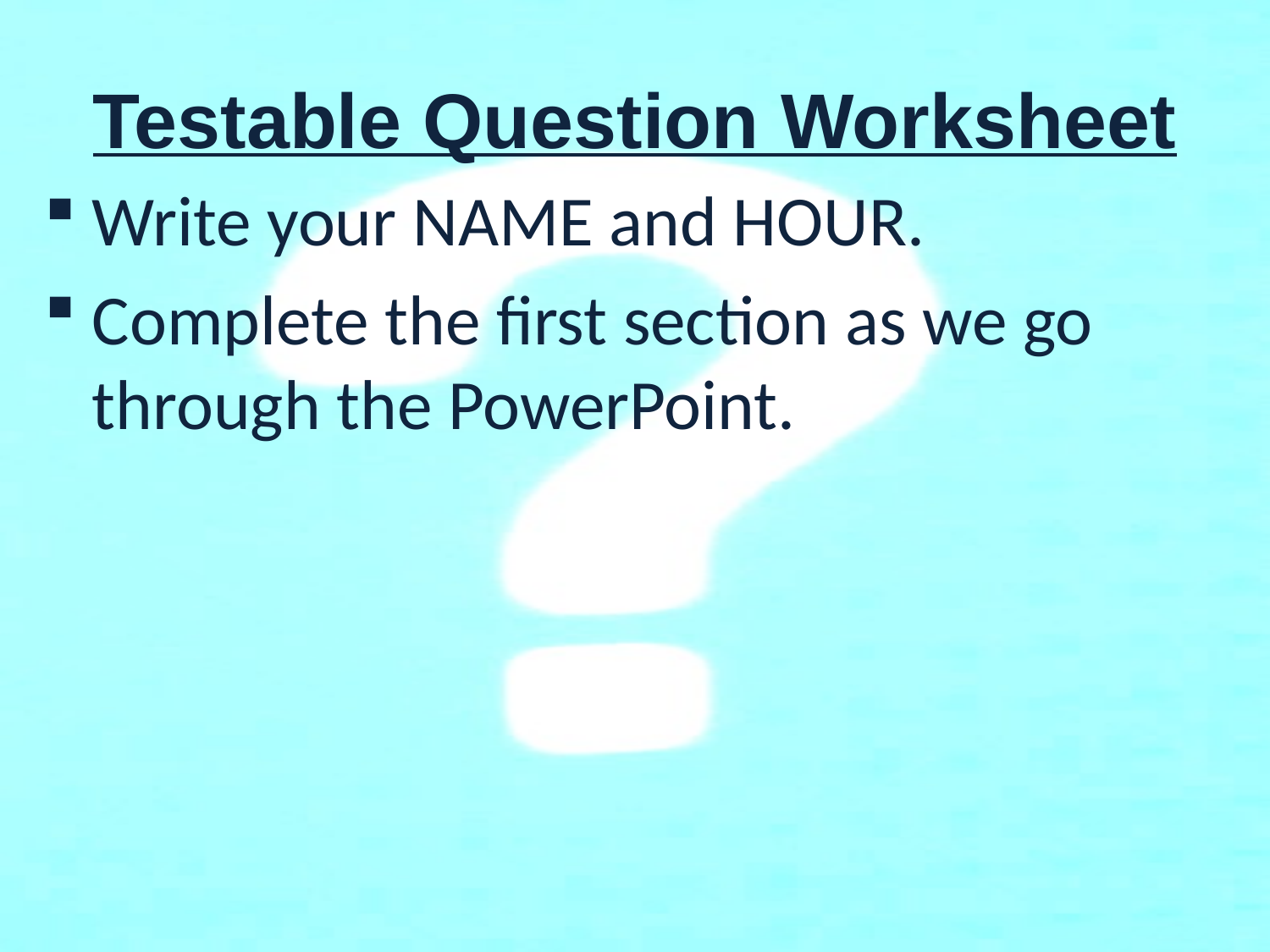

# Testable Question Worksheet
Write your NAME and HOUR.
Complete the first section as we go through the PowerPoint.